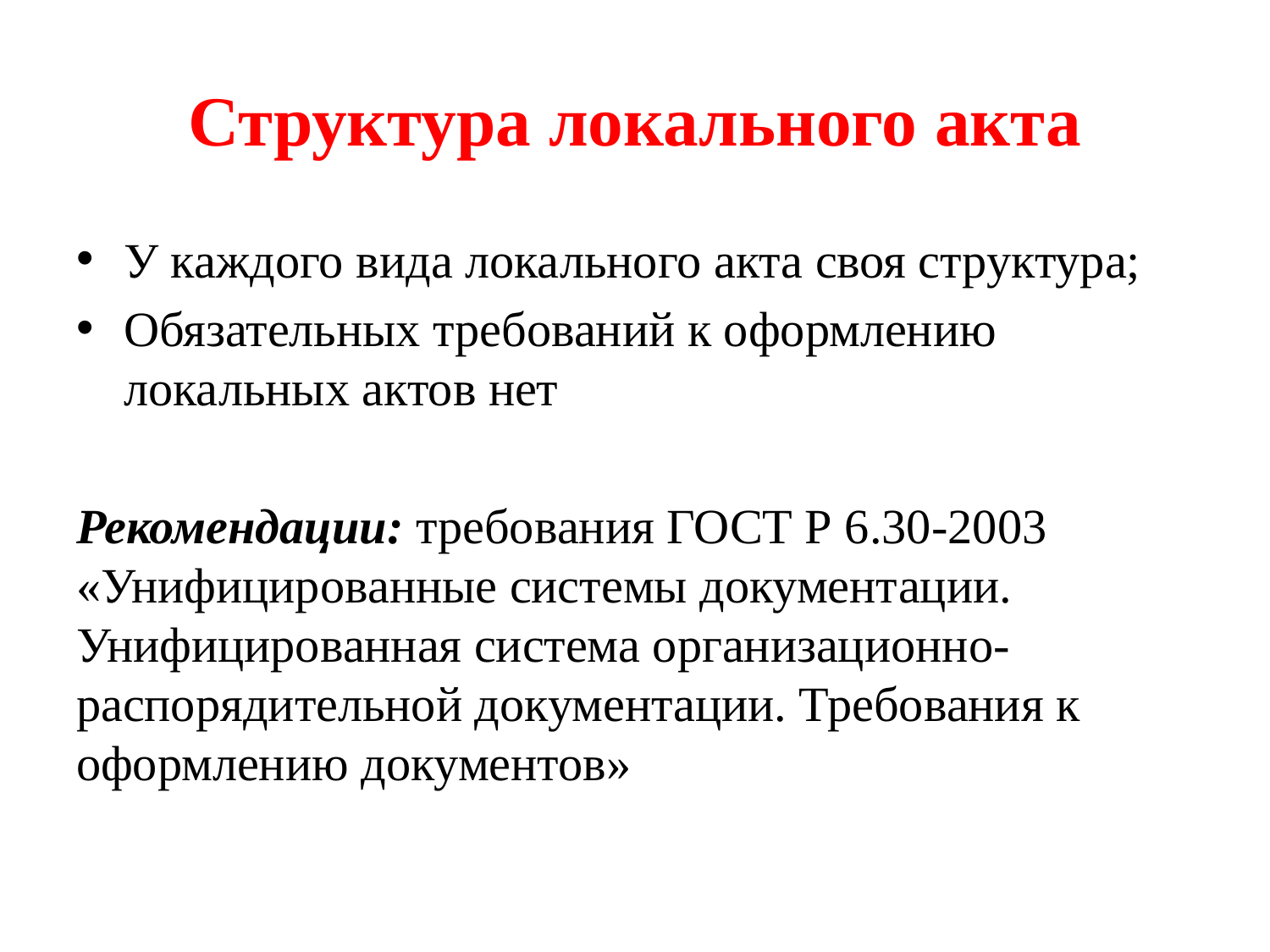

# Структура локального акта
У каждого вида локального акта своя структура;
Обязательных требований к оформлению локальных актов нет

Рекомендации: требования ГОСТ Р 6.30-2003 «Унифицированные системы документации.  Унифицированная система организационно-распорядительной документации. Требования к оформлению документов»